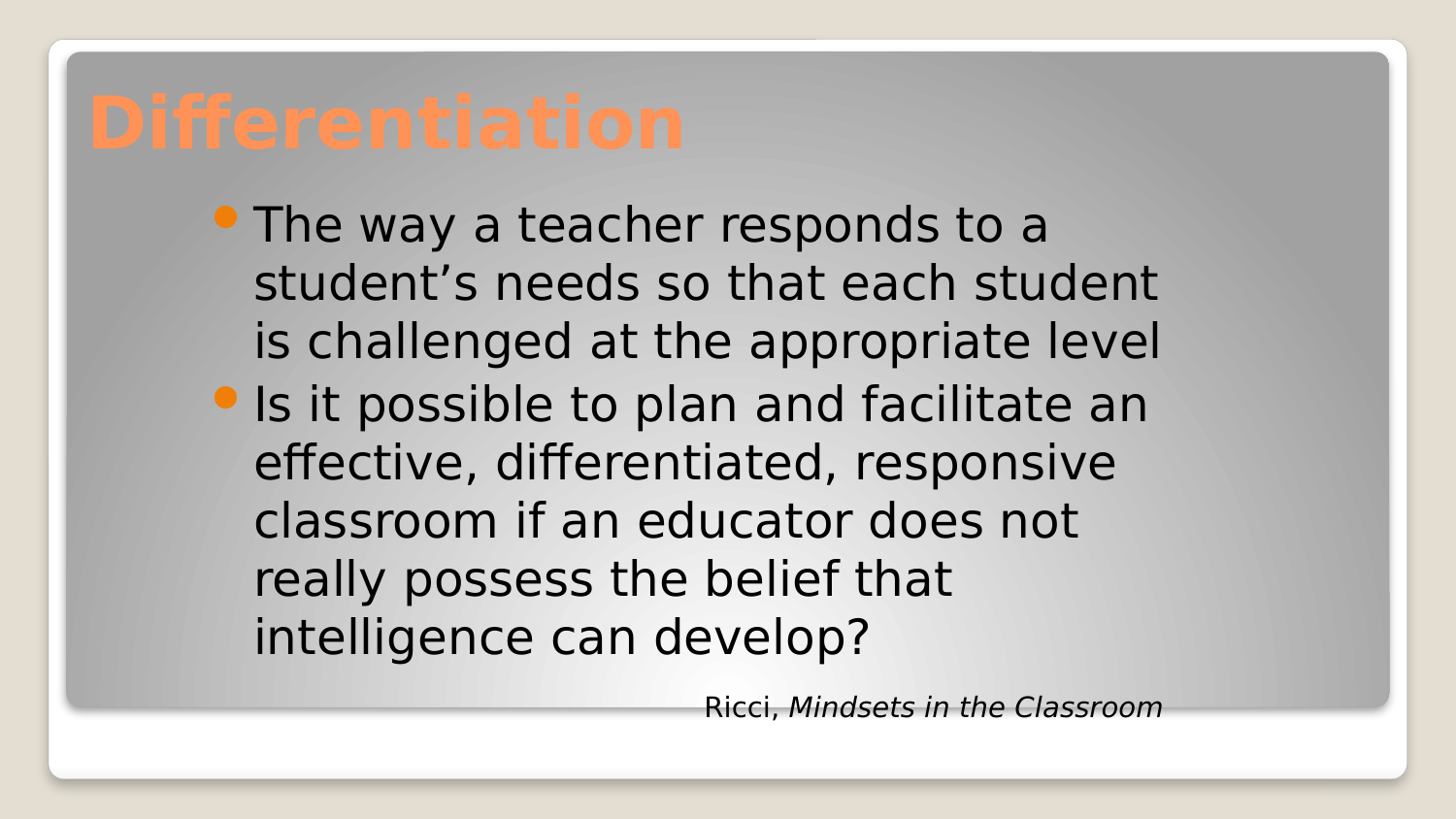

# Differentiation
The way a teacher responds to a student’s needs so that each student is challenged at the appropriate level
Is it possible to plan and facilitate an effective, differentiated, responsive classroom if an educator does not really possess the belief that intelligence can develop?
		             Ricci, Mindsets in the Classroom